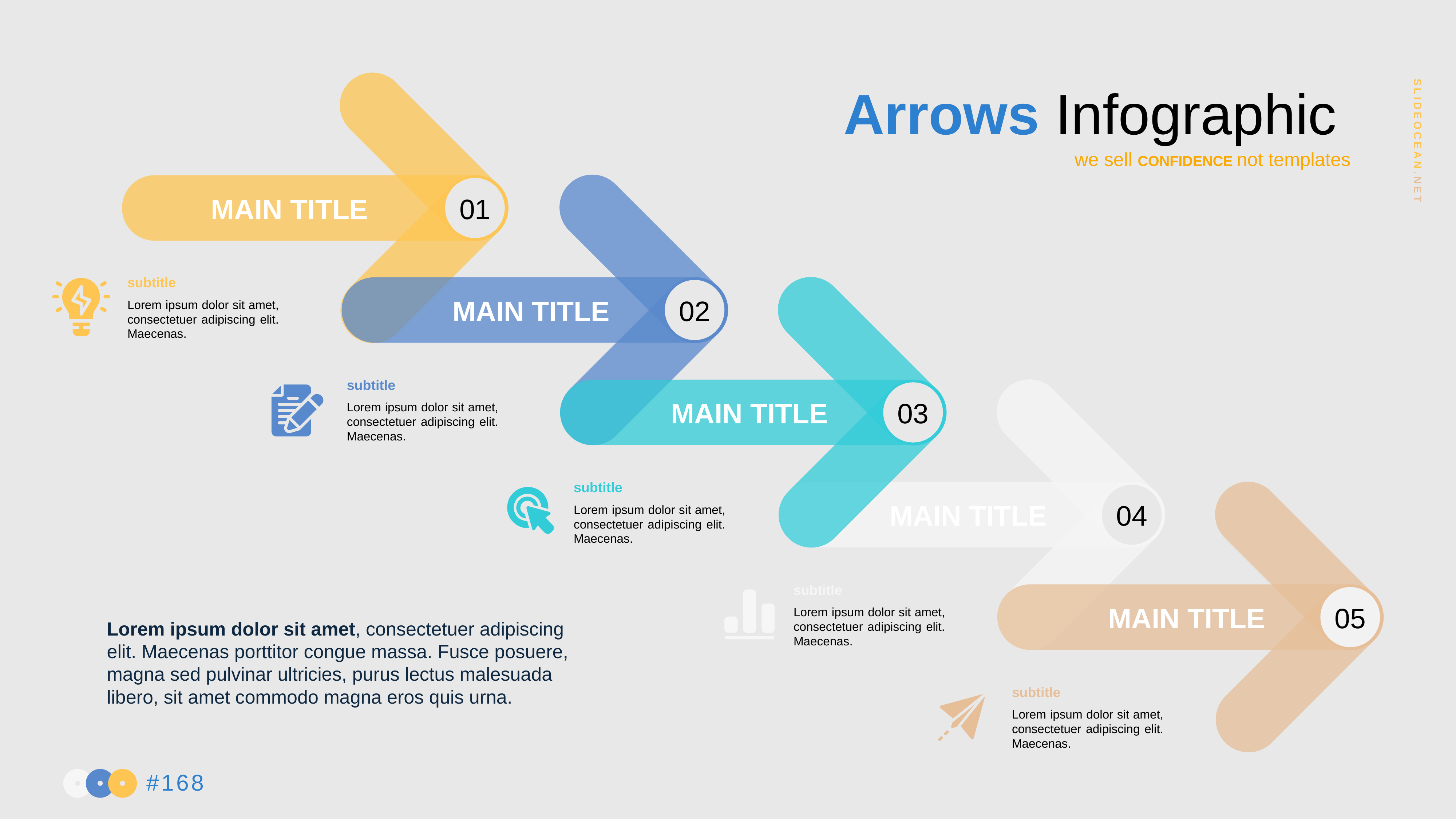

MAIN TITLE

01
Arrows Infographic
we sell CONFIDENCE not templates

MAIN TITLE

02

MAIN TITLE

03
subtitle
Lorem ipsum dolor sit amet, consectetuer adipiscing elit. Maecenas.

MAIN TITLE

04
subtitle
Lorem ipsum dolor sit amet, consectetuer adipiscing elit. Maecenas.

MAIN TITLE

05
subtitle
Lorem ipsum dolor sit amet, consectetuer adipiscing elit. Maecenas.

subtitle
Lorem ipsum dolor sit amet, consectetuer adipiscing elit. Maecenas.

Lorem ipsum dolor sit amet, consectetuer adipiscing elit. Maecenas porttitor congue massa. Fusce posuere, magna sed pulvinar ultricies, purus lectus malesuada libero, sit amet commodo magna eros quis urna.
subtitle
Lorem ipsum dolor sit amet, consectetuer adipiscing elit. Maecenas.

#168